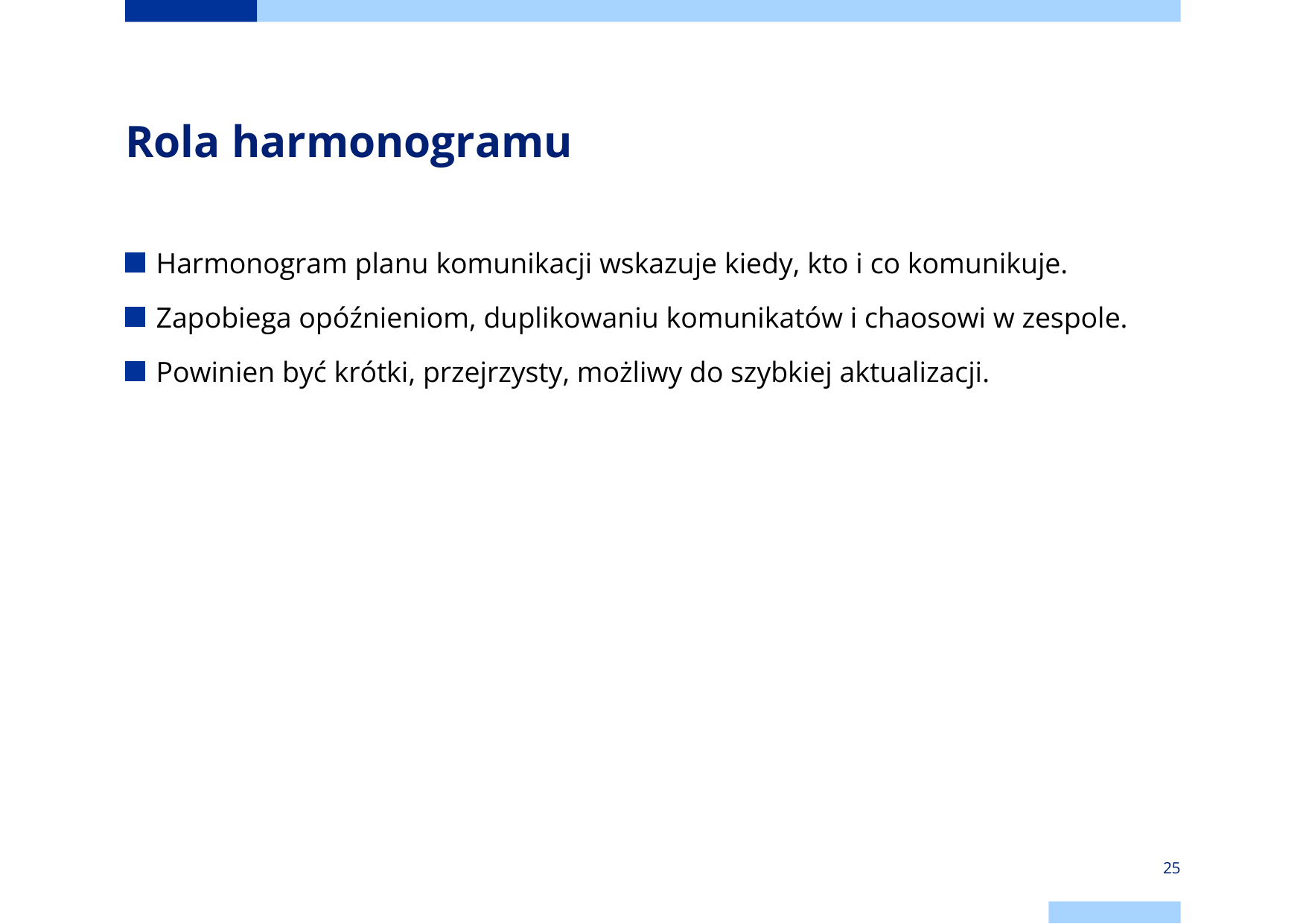

# Rola harmonogramu
Harmonogram planu komunikacji wskazuje kiedy, kto i co komunikuje.
Zapobiega opóźnieniom, duplikowaniu komunikatów i chaosowi w zespole.
Powinien być krótki, przejrzysty, możliwy do szybkiej aktualizacji.
25